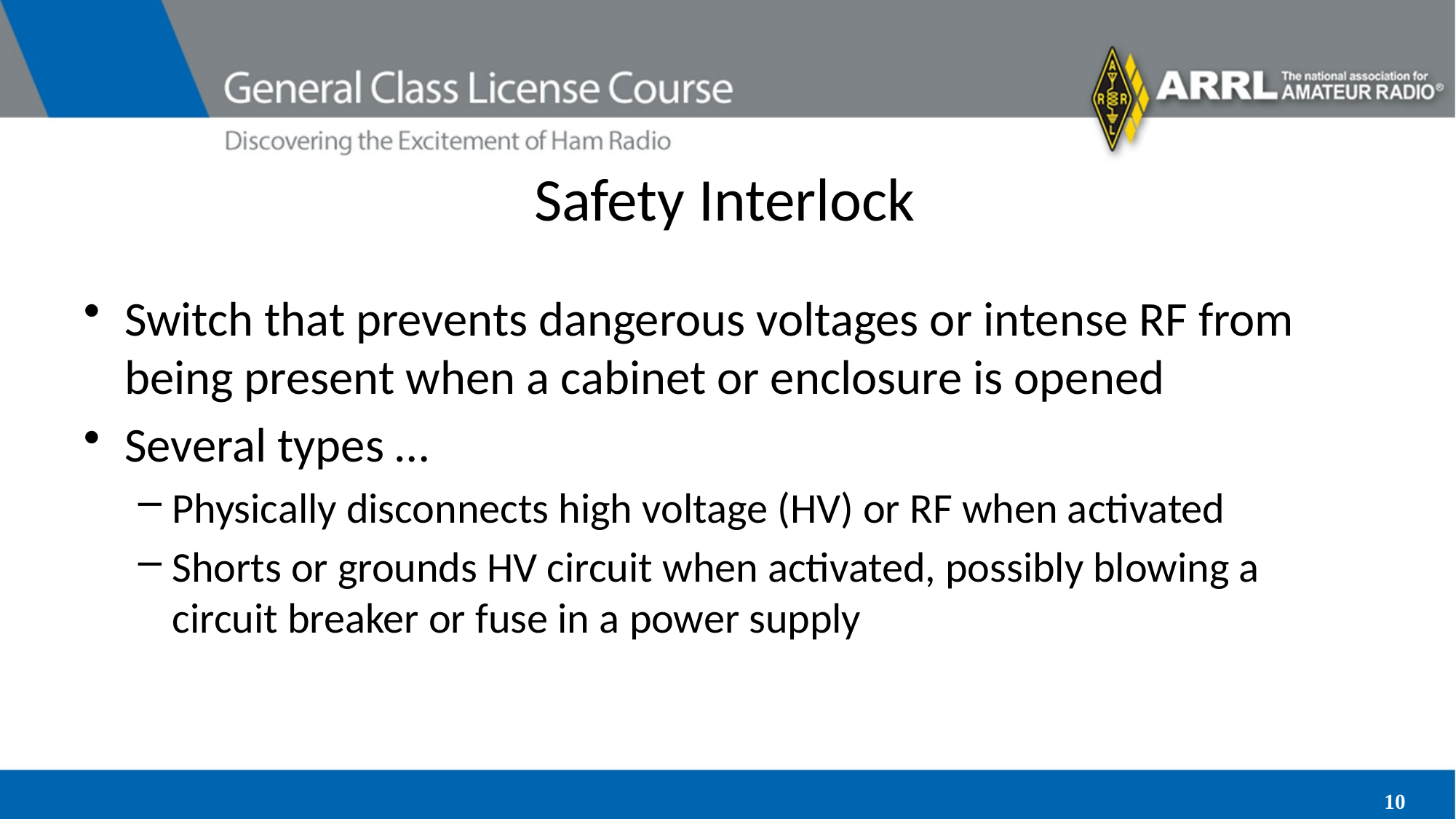

# Safety Interlock
Switch that prevents dangerous voltages or intense RF from being present when a cabinet or enclosure is opened
Several types …
Physically disconnects high voltage (HV) or RF when activated
Shorts or grounds HV circuit when activated, possibly blowing a circuit breaker or fuse in a power supply